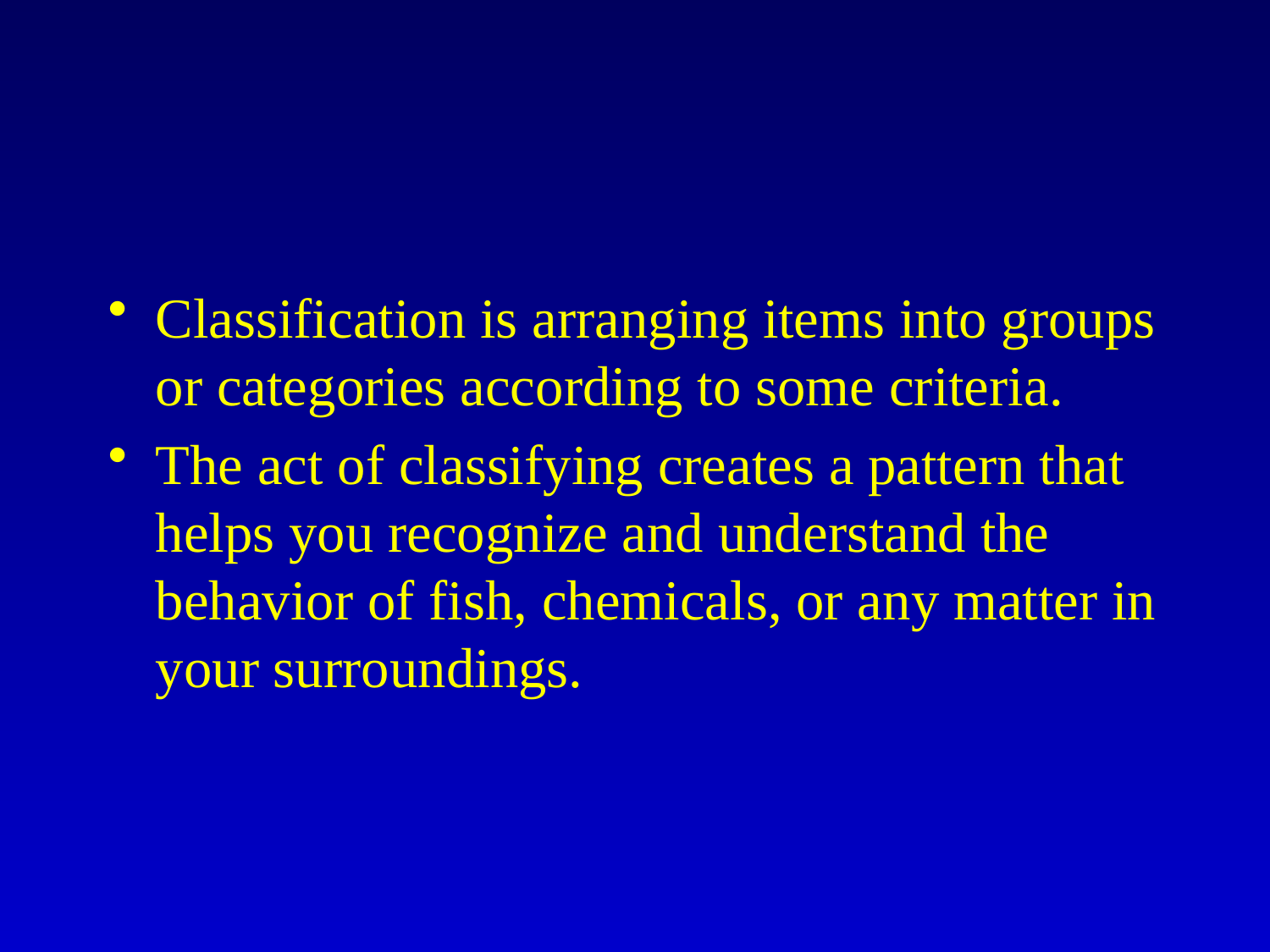

Classification is arranging items into groups or categories according to some criteria.
The act of classifying creates a pattern that helps you recognize and understand the behavior of fish, chemicals, or any matter in your surroundings.